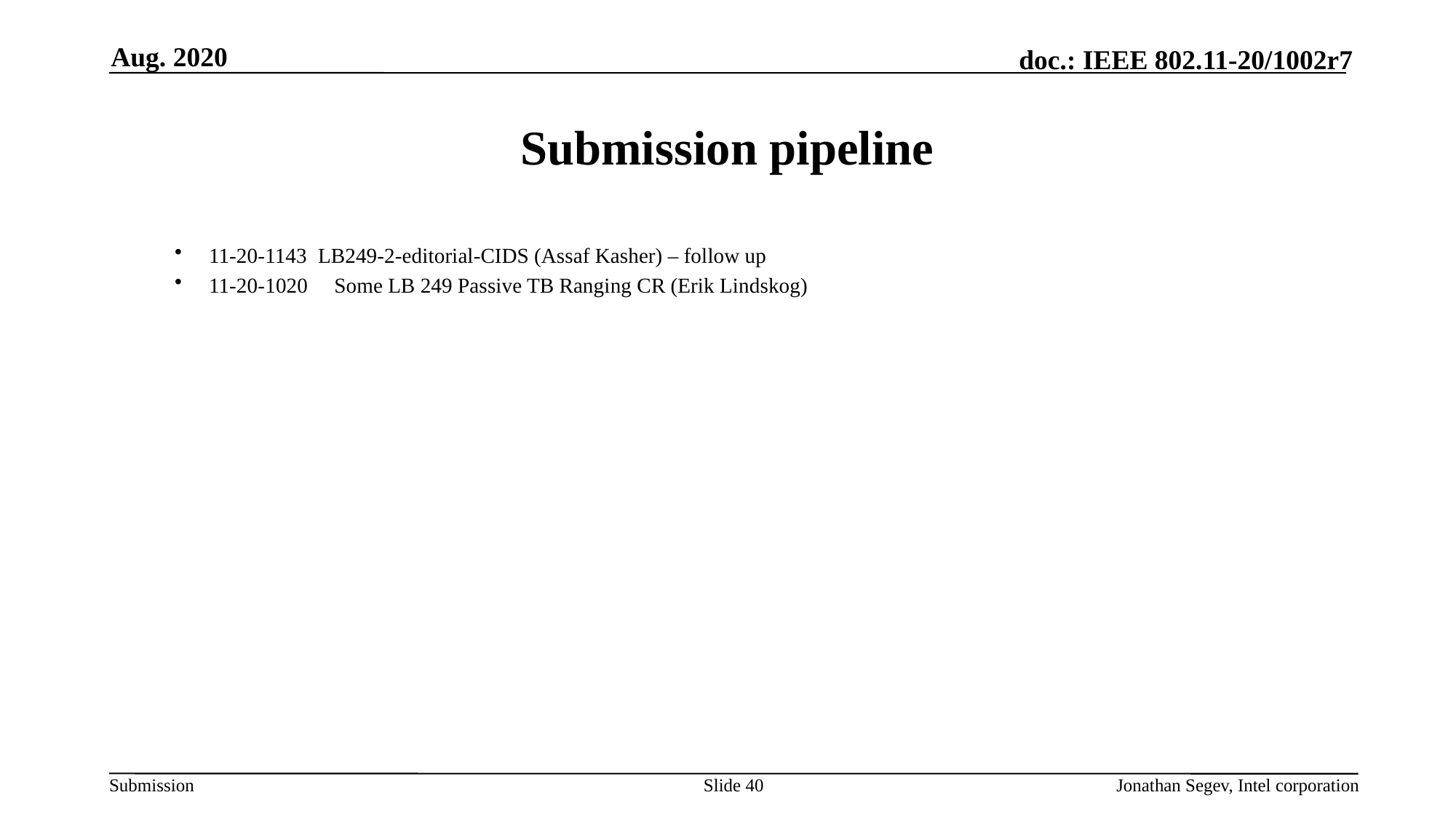

Aug. 2020
# Submission pipeline
11-20-1143	LB249-2-editorial-CIDS (Assaf Kasher) – follow up
11-20-1020     Some LB 249 Passive TB Ranging CR (Erik Lindskog)

Slide 40
Jonathan Segev, Intel corporation